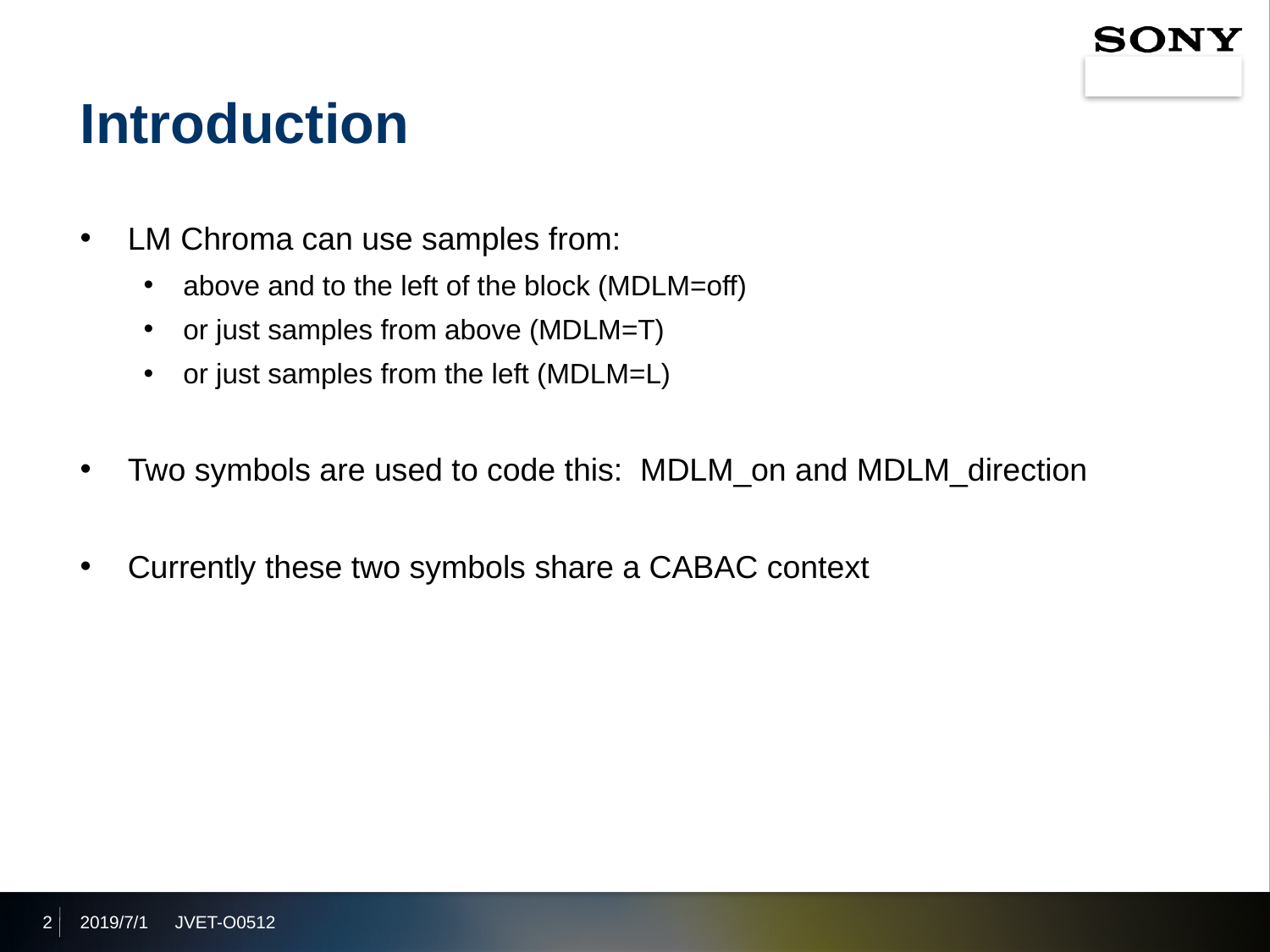

# Introduction

LM Chroma can use samples from:
above and to the left of the block (MDLM=off)
or just samples from above (MDLM=T)
or just samples from the left (MDLM=L)

Two symbols are used to code this:  MDLM_on and MDLM_direction

Currently these two symbols share a CABAC context
2
2019/7/1
JVET-O0512